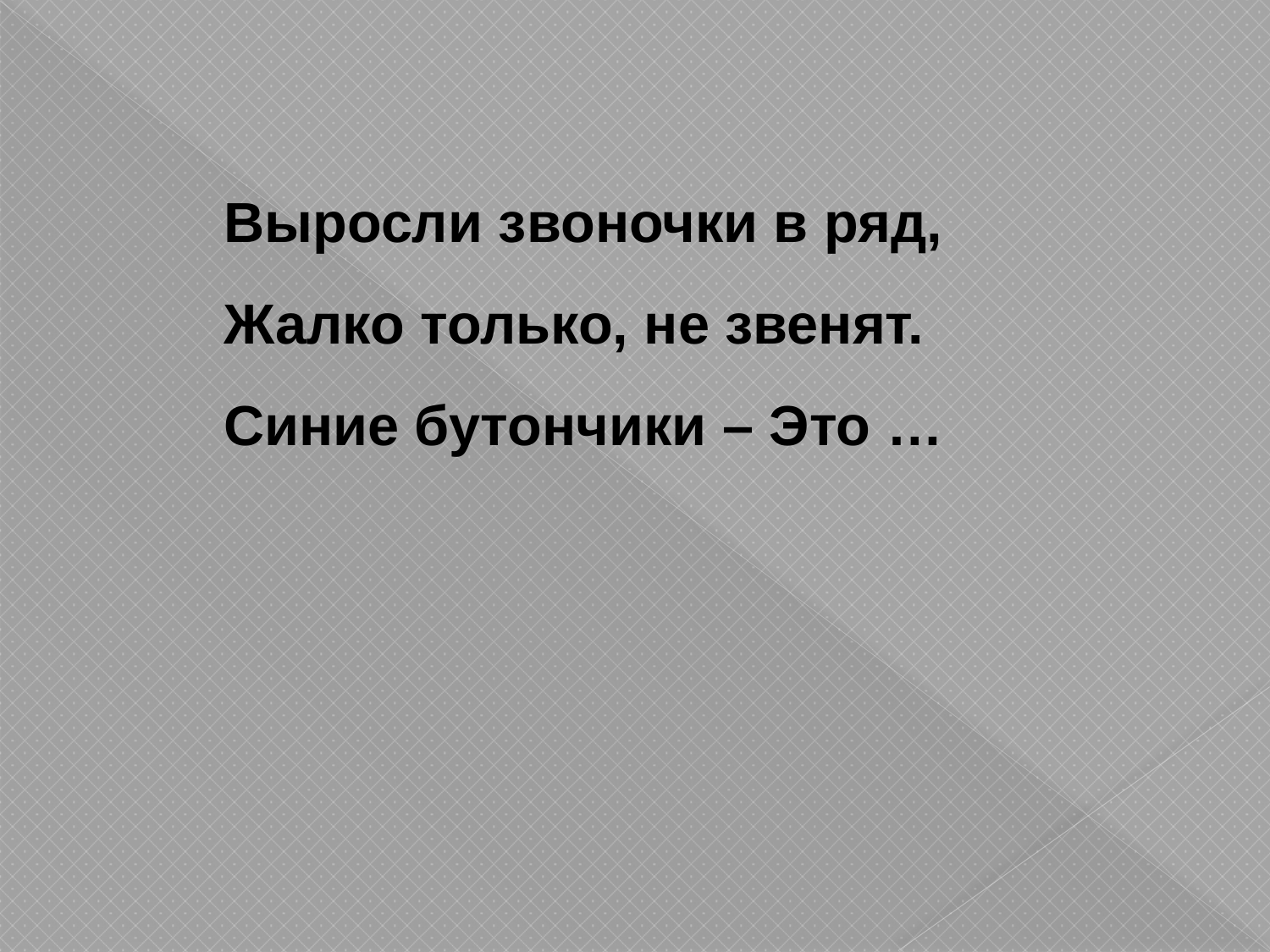

Выросли звоночки в ряд,
Жалко только, не звенят.
Синие бутончики – Это …